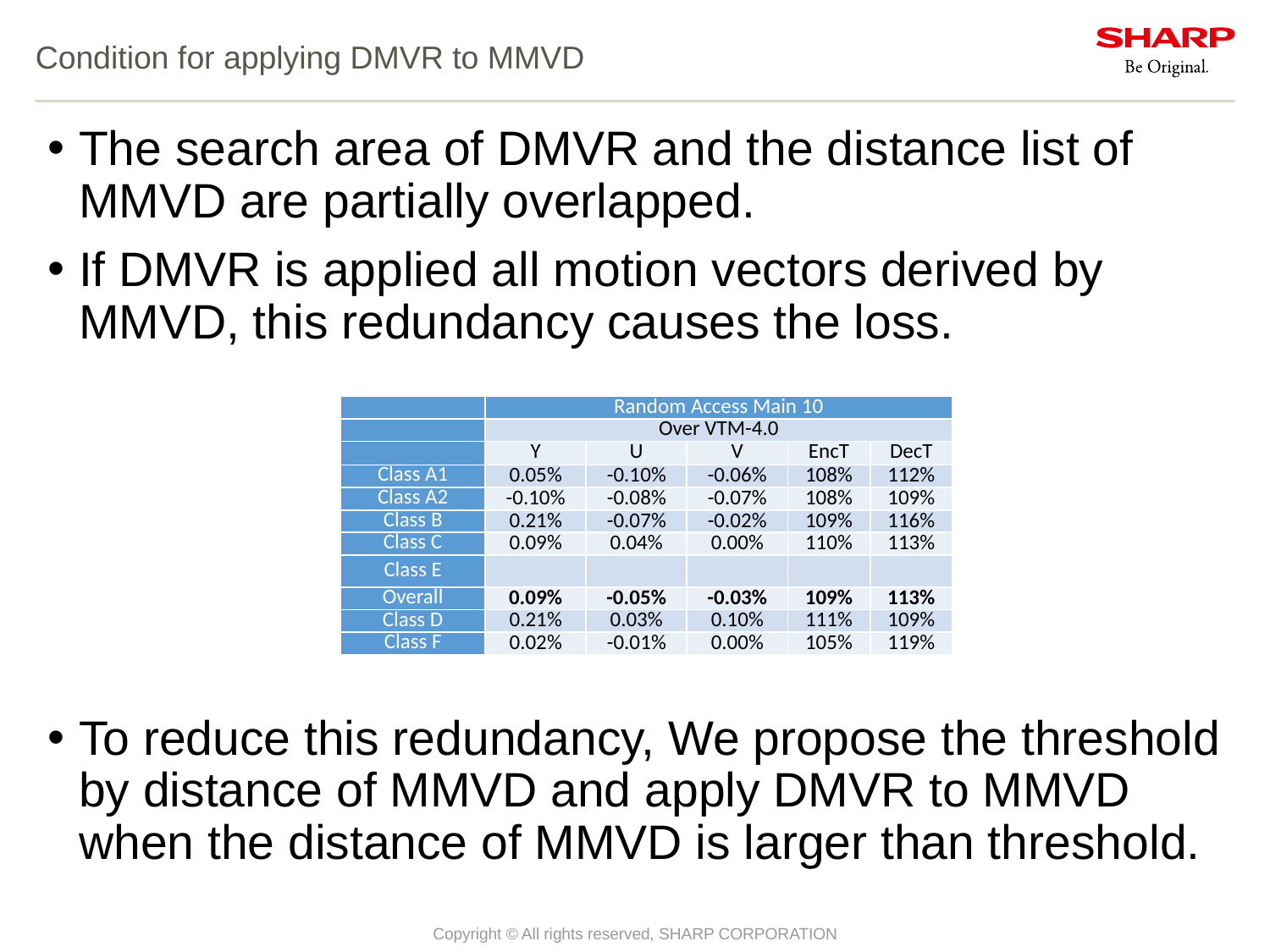

# Condition for applying DMVR to MMVD
The search area of DMVR and the distance list of MMVD are partially overlapped.
If DMVR is applied all motion vectors derived by MMVD, this redundancy causes the loss.

To reduce this redundancy, We propose the threshold by distance of MMVD and apply DMVR to MMVD when the distance of MMVD is larger than threshold.
|  | Random Access Main 10 |  |  |  |  |
| --- | --- | --- | --- | --- | --- |
|  | Over VTM-4.0 |  |  |  |  |
|  | Y | U | V | EncT | DecT |
| Class A1 | 0.05% | -0.10% | -0.06% | 108% | 112% |
| Class A2 | -0.10% | -0.08% | -0.07% | 108% | 109% |
| Class B | 0.21% | -0.07% | -0.02% | 109% | 116% |
| Class C | 0.09% | 0.04% | 0.00% | 110% | 113% |
| Class E |  |  |  |  |  |
| Overall | 0.09% | -0.05% | -0.03% | 109% | 113% |
| Class D | 0.21% | 0.03% | 0.10% | 111% | 109% |
| Class F | 0.02% | -0.01% | 0.00% | 105% | 119% |
Copyright © All rights reserved, SHARP CORPORATION